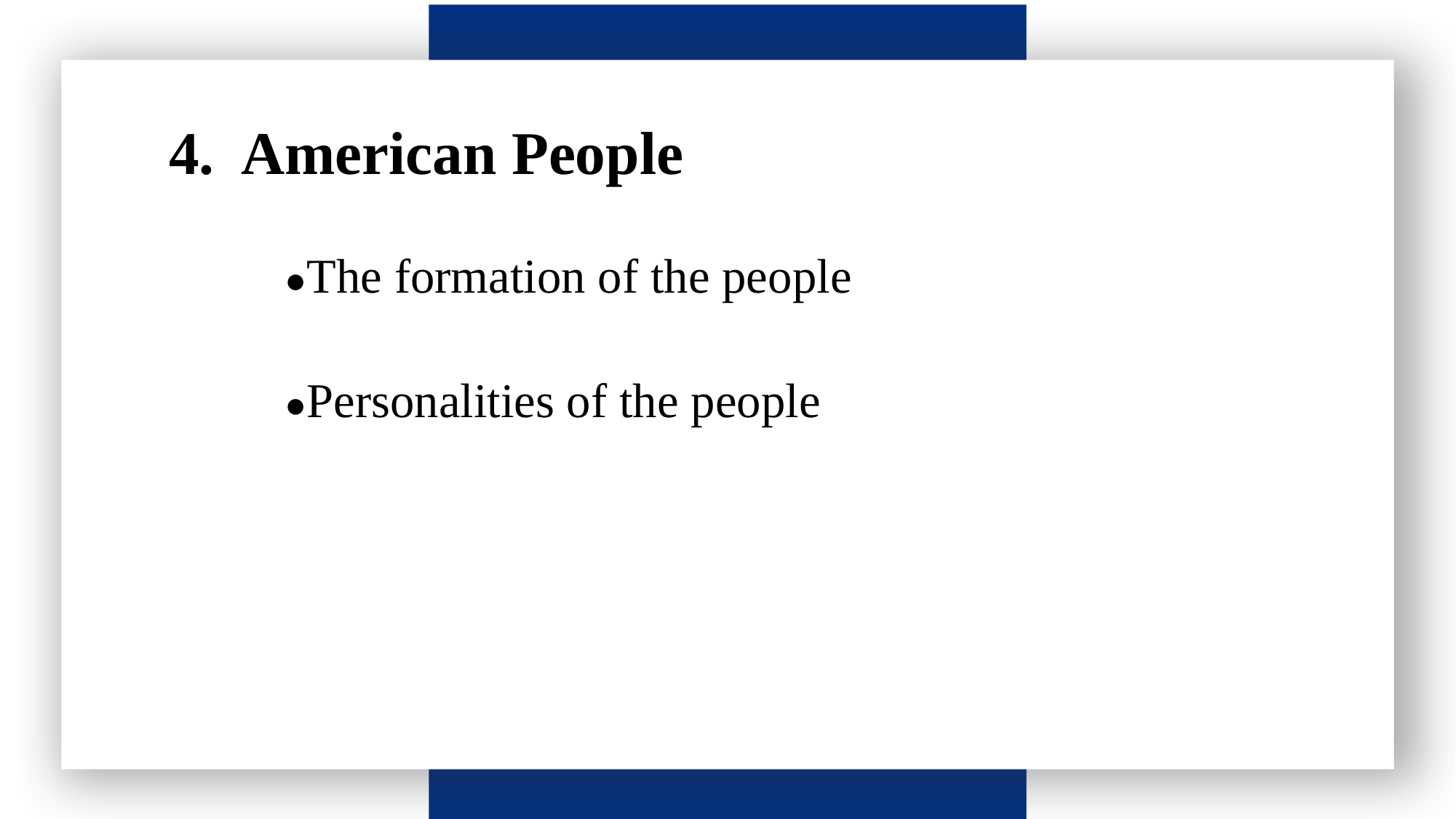

4.  American People
●The formation of the people

●Personalities of the people